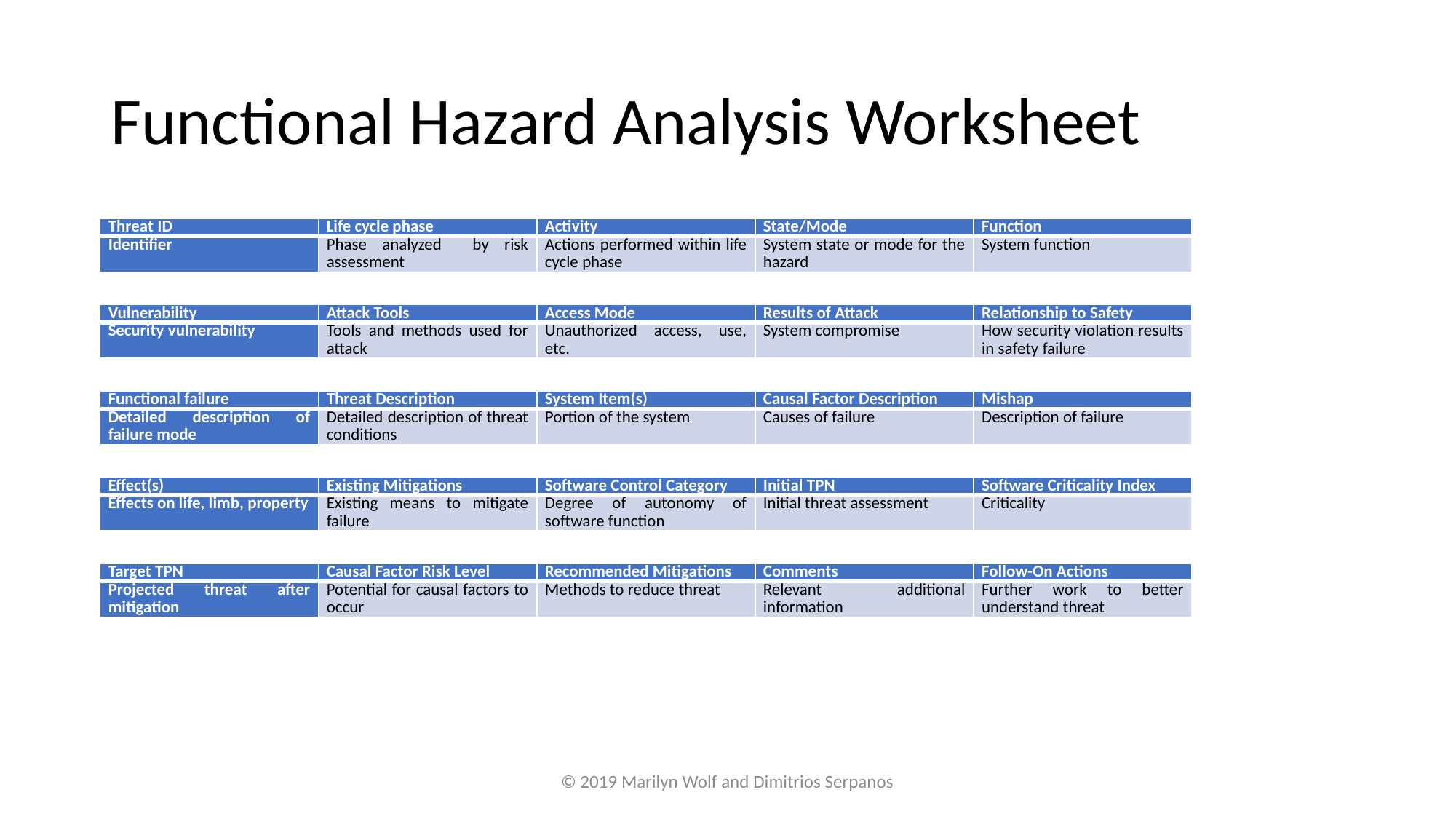

# Functional Hazard Analysis Worksheet
| Threat ID | Life cycle phase | Activity | State/Mode | Function |
| --- | --- | --- | --- | --- |
| Identifier | Phase analyzed by risk assessment | Actions performed within life cycle phase | System state or mode for the hazard | System function |
| Vulnerability | Attack Tools | Access Mode | Results of Attack | Relationship to Safety |
| --- | --- | --- | --- | --- |
| Security vulnerability | Tools and methods used for attack | Unauthorized access, use, etc. | System compromise | How security violation results in safety failure |
| Functional failure | Threat Description | System Item(s) | Causal Factor Description | Mishap |
| --- | --- | --- | --- | --- |
| Detailed description of failure mode | Detailed description of threat conditions | Portion of the system | Causes of failure | Description of failure |
| Effect(s) | Existing Mitigations | Software Control Category | Initial TPN | Software Criticality Index |
| --- | --- | --- | --- | --- |
| Effects on life, limb, property | Existing means to mitigate failure | Degree of autonomy of software function | Initial threat assessment | Criticality |
| Target TPN | Causal Factor Risk Level | Recommended Mitigations | Comments | Follow-On Actions |
| --- | --- | --- | --- | --- |
| Projected threat after mitigation | Potential for causal factors to occur | Methods to reduce threat | Relevant additional information | Further work to better understand threat |
© 2019 Marilyn Wolf and Dimitrios Serpanos